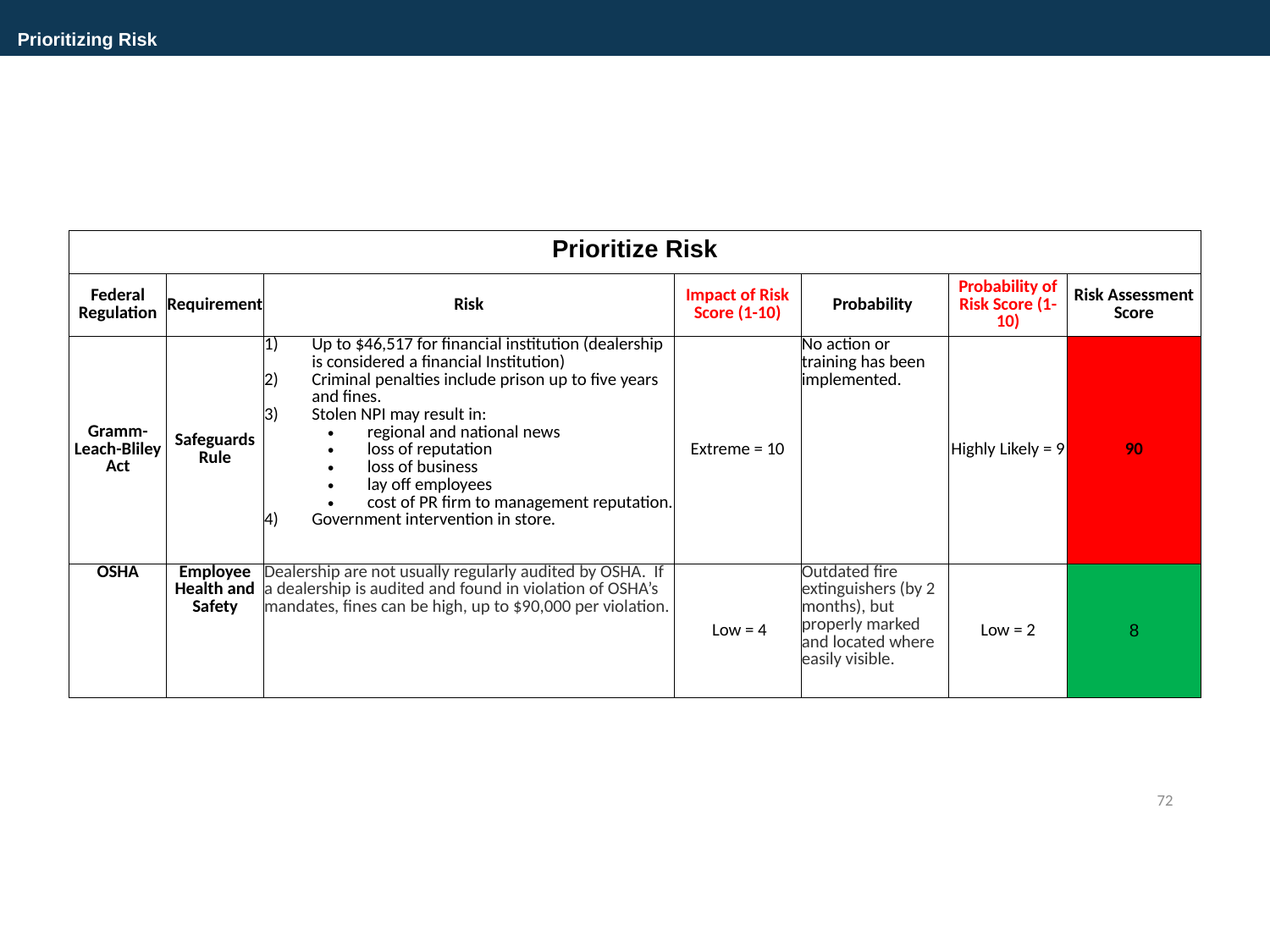

Prioritizing Risk
# Prioritize Risk
| Prioritize Risk |  |  |  |  |  |  |
| --- | --- | --- | --- | --- | --- | --- |
| Federal Regulation | Requirement | Risk | Impact of Risk Score (1-10) | Probability | Probability of Risk Score (1-10) | Risk Assessment Score |
| Gramm-Leach-Bliley Act | Safeguards Rule | Up to $46,517 for financial institution (dealership is considered a financial Institution) Criminal penalties include prison up to five years and fines. Stolen NPI may result in: regional and national news loss of reputation loss of business lay off employees cost of PR firm to management reputation. Government intervention in store. | Extreme = 10 | No action or training has been implemented. | Highly Likely = 9 | 90 |
| OSHA | Employee Health and Safety | Dealership are not usually regularly audited by OSHA. If a dealership is audited and found in violation of OSHA’s mandates, fines can be high, up to $90,000 per violation. | Low = 4 | Outdated fire extinguishers (by 2 months), but properly marked and located where easily visible. | Low = 2 | 8 |
72